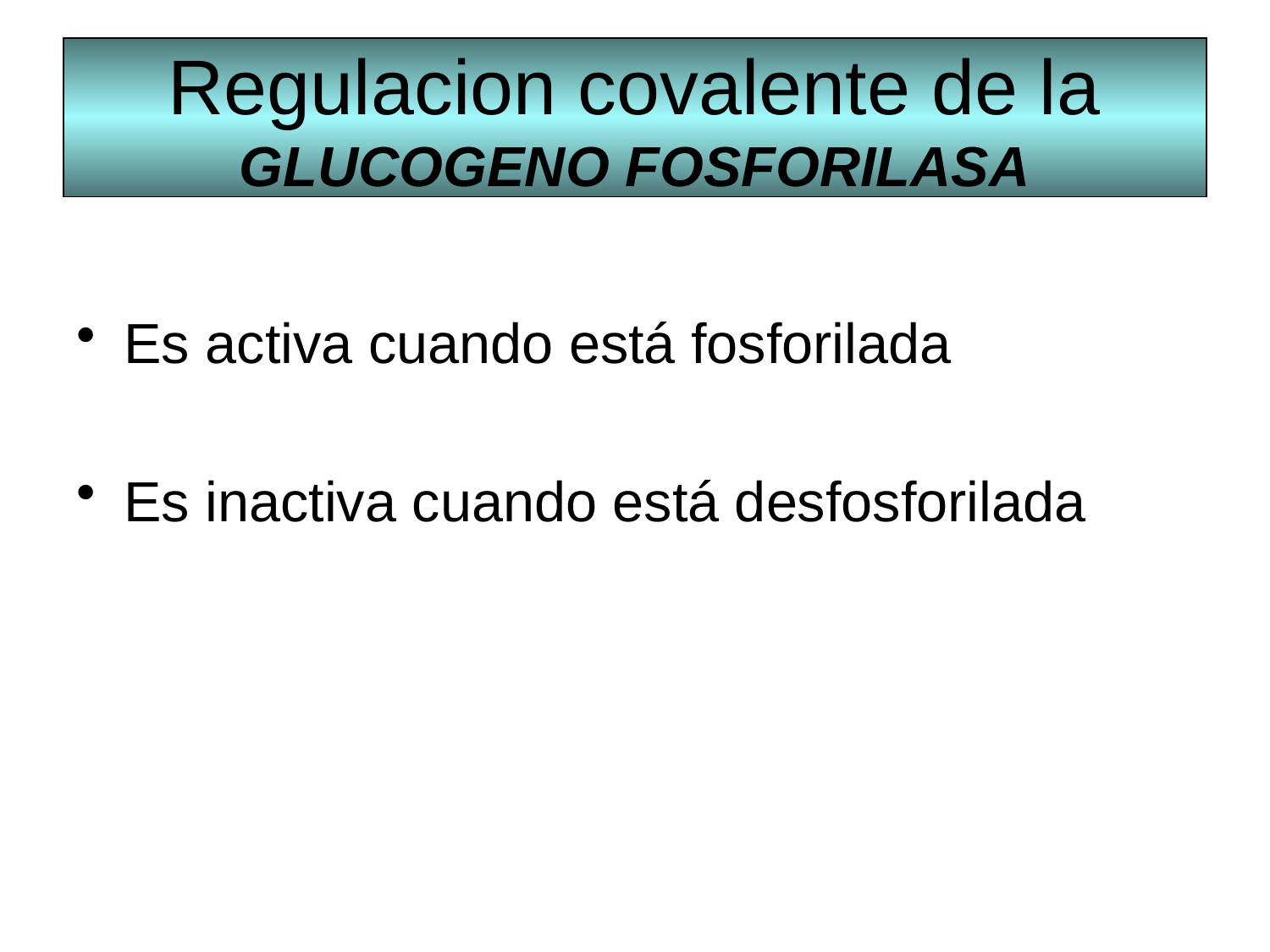

# Regulacion covalente de la GLUCOGENO FOSFORILASA

Es activa cuando está fosforilada

Es inactiva cuando está desfosforilada